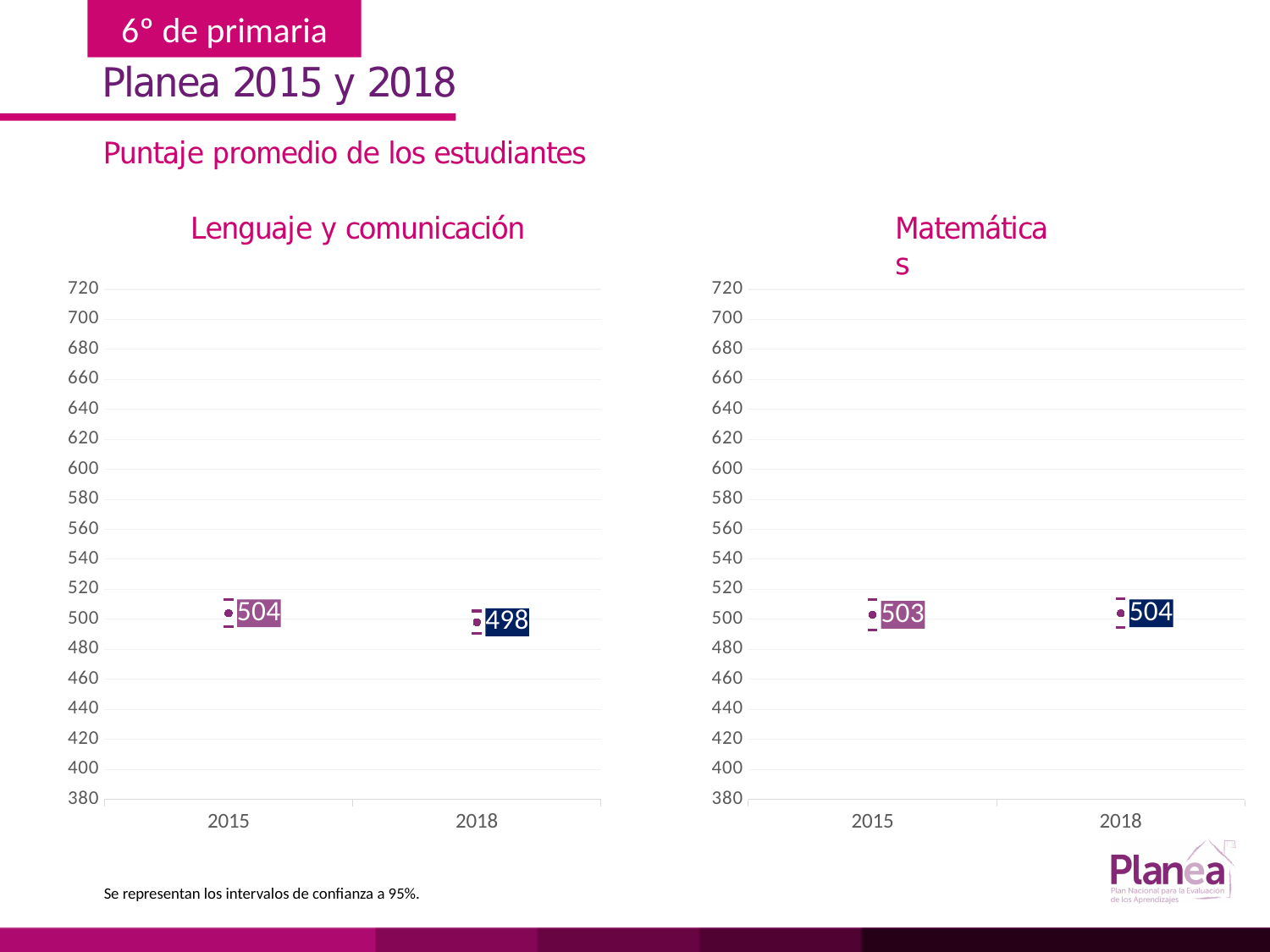

Planea 2015 y 2018

Puntaje promedio de los estudiantes
Matemáticas
Lenguaje y comunicación

### Chart

| Category |  |  |  |
|---|---|---|---|
| 2015 | 495.045 | 512.955 | 504.0 |
| 2018 | 490.438 | 505.562 | 498.0 |

### Chart

| Category |  |  |  |
|---|---|---|---|
| 2015 | 492.851 | 513.149 | 503.0 |
| 2018 | 494.448 | 513.552 | 504.0 |
Se representan los intervalos de confianza a 95%.